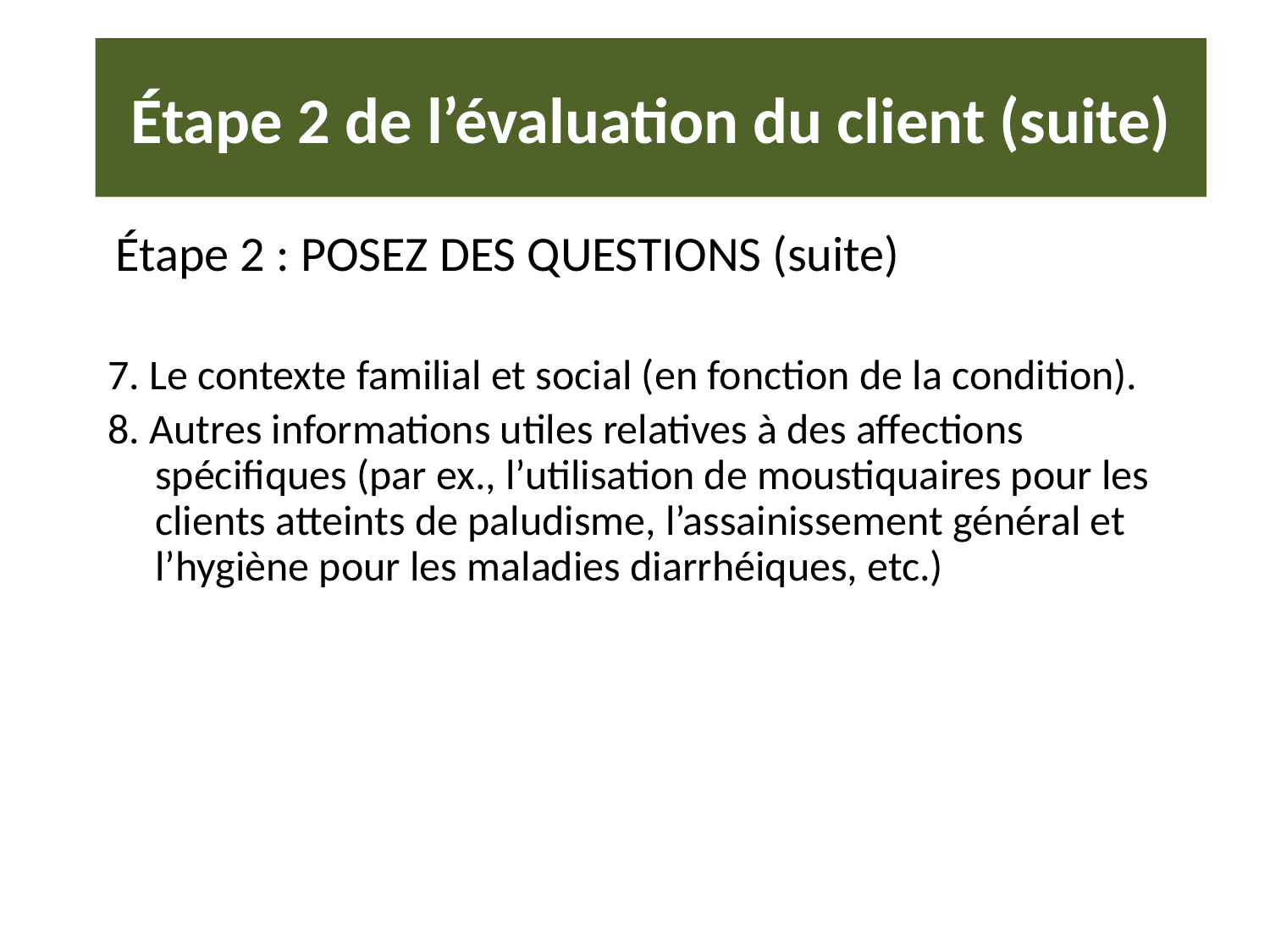

# Étape 2 de l’évaluation du client (suite)
Étape 2 : POSEZ DES QUESTIONS (suite)

7. Le contexte familial et social (en fonction de la condition).
8. Autres informations utiles relatives à des affections spécifiques (par ex., l’utilisation de moustiquaires pour les clients atteints de paludisme, l’assainissement général et l’hygiène pour les maladies diarrhéiques, etc.)